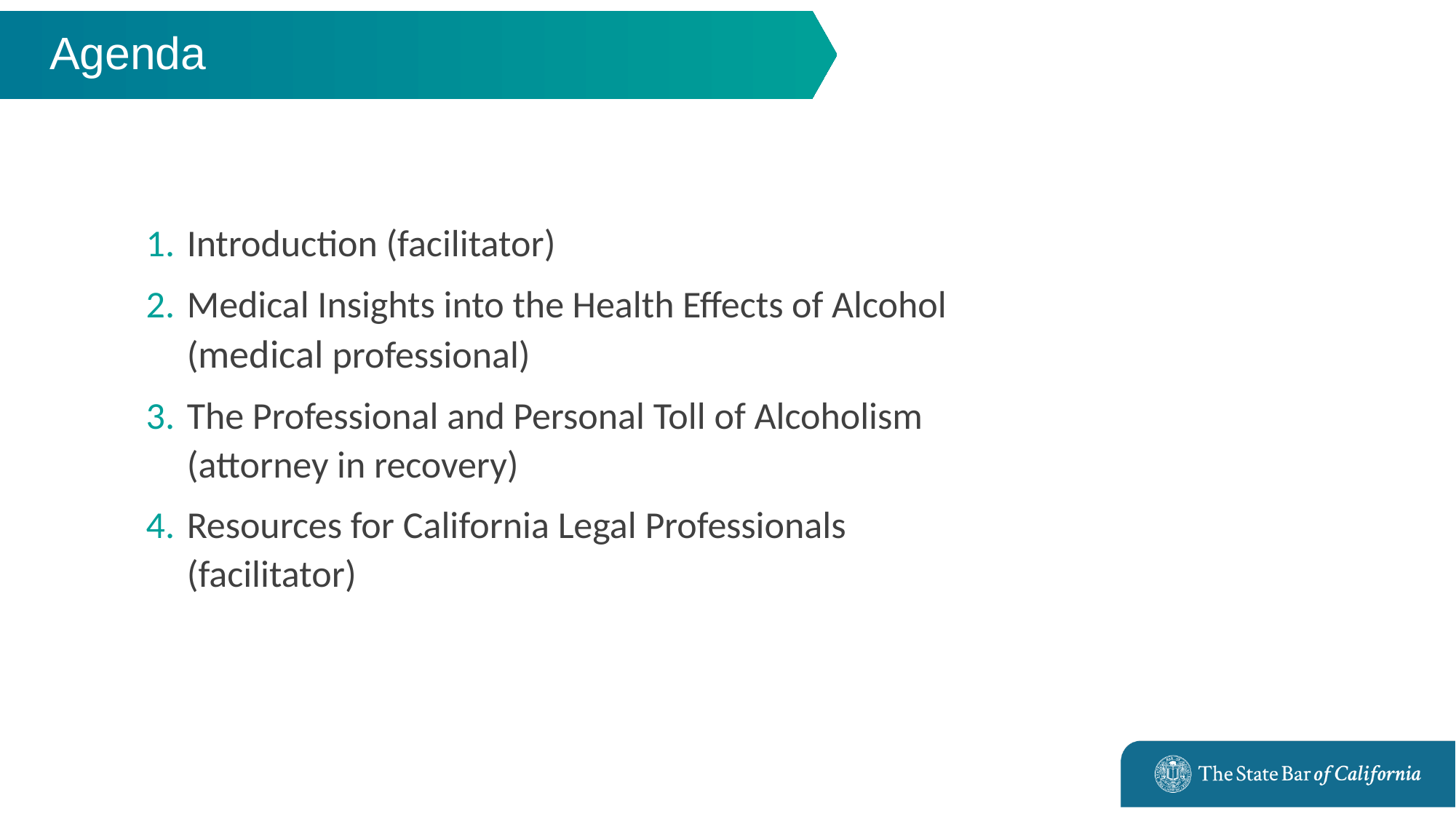

# Agenda
Introduction (facilitator)
Medical Insights into the Health Effects of Alcohol (medical professional)
The Professional and Personal Toll of Alcoholism (attorney in recovery)
Resources for California Legal Professionals (facilitator)